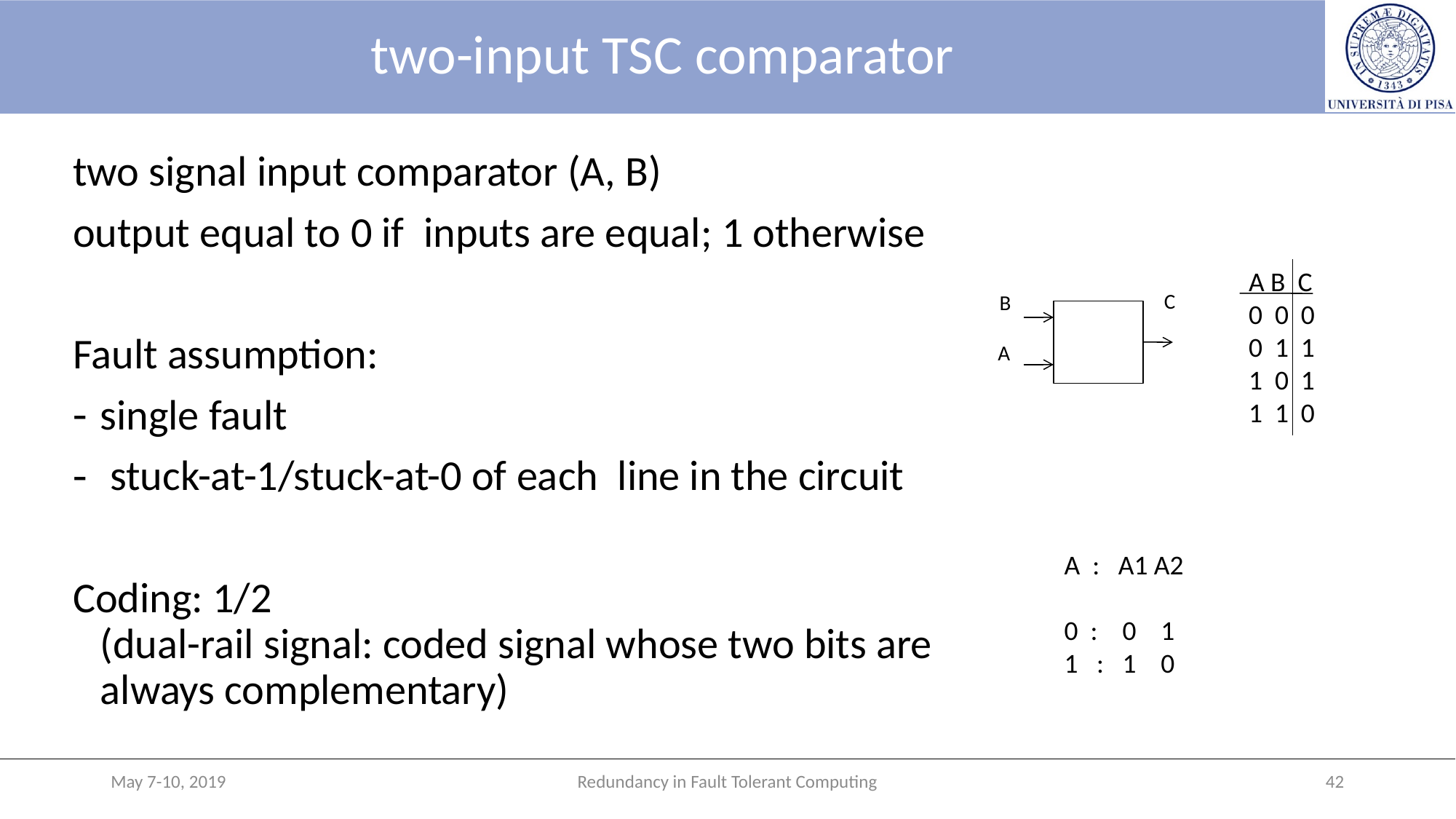

# two-input TSC comparator
two signal input comparator (A, B)
output equal to 0 if  inputs are equal; 1 otherwise

Fault assumption:
single fault
 stuck-at-1/stuck-at-0 of each  line in the circuit

Coding: 1/2
(dual-rail signal: coded signal whose two bits are always complementary)

A B  C
0  0  0
0  1  1
1  0  1
1  1  0
C
B

A
A  :   A1 A2

0  :    0    1
1   :   1    0
May 7-10, 2019
Redundancy in Fault Tolerant Computing
42